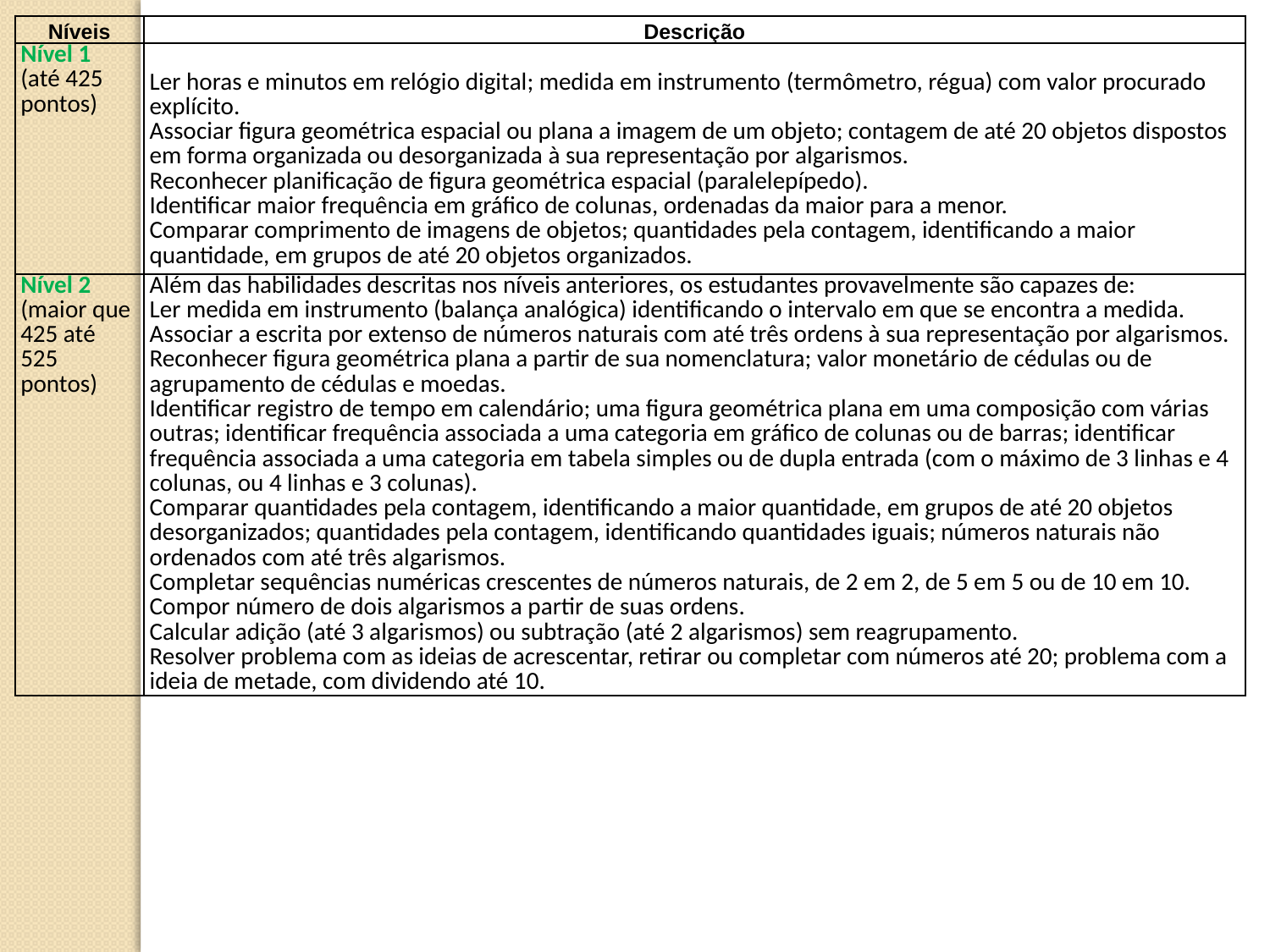

| Níveis | Descrição |
| --- | --- |
| Nível 1 (até 425 pontos) | Ler horas e minutos em relógio digital; medida em instrumento (termômetro, régua) com valor procurado explícito. Associar figura geométrica espacial ou plana a imagem de um objeto; contagem de até 20 objetos dispostos em forma organizada ou desorganizada à sua representação por algarismos. Reconhecer planificação de figura geométrica espacial (paralelepípedo). Identificar maior frequência em gráfico de colunas, ordenadas da maior para a menor. Comparar comprimento de imagens de objetos; quantidades pela contagem, identificando a maior quantidade, em grupos de até 20 objetos organizados. |
| Nível 2 (maior que 425 até 525 pontos) | Além das habilidades descritas nos níveis anteriores, os estudantes provavelmente são capazes de: Ler medida em instrumento (balança analógica) identificando o intervalo em que se encontra a medida. Associar a escrita por extenso de números naturais com até três ordens à sua representação por algarismos. Reconhecer figura geométrica plana a partir de sua nomenclatura; valor monetário de cédulas ou de agrupamento de cédulas e moedas. Identificar registro de tempo em calendário; uma figura geométrica plana em uma composição com várias outras; identificar frequência associada a uma categoria em gráfico de colunas ou de barras; identificar frequência associada a uma categoria em tabela simples ou de dupla entrada (com o máximo de 3 linhas e 4 colunas, ou 4 linhas e 3 colunas). Comparar quantidades pela contagem, identificando a maior quantidade, em grupos de até 20 objetos desorganizados; quantidades pela contagem, identificando quantidades iguais; números naturais não ordenados com até três algarismos. Completar sequências numéricas crescentes de números naturais, de 2 em 2, de 5 em 5 ou de 10 em 10. Compor número de dois algarismos a partir de suas ordens. Calcular adição (até 3 algarismos) ou subtração (até 2 algarismos) sem reagrupamento. Resolver problema com as ideias de acrescentar, retirar ou completar com números até 20; problema com a ideia de metade, com dividendo até 10. |